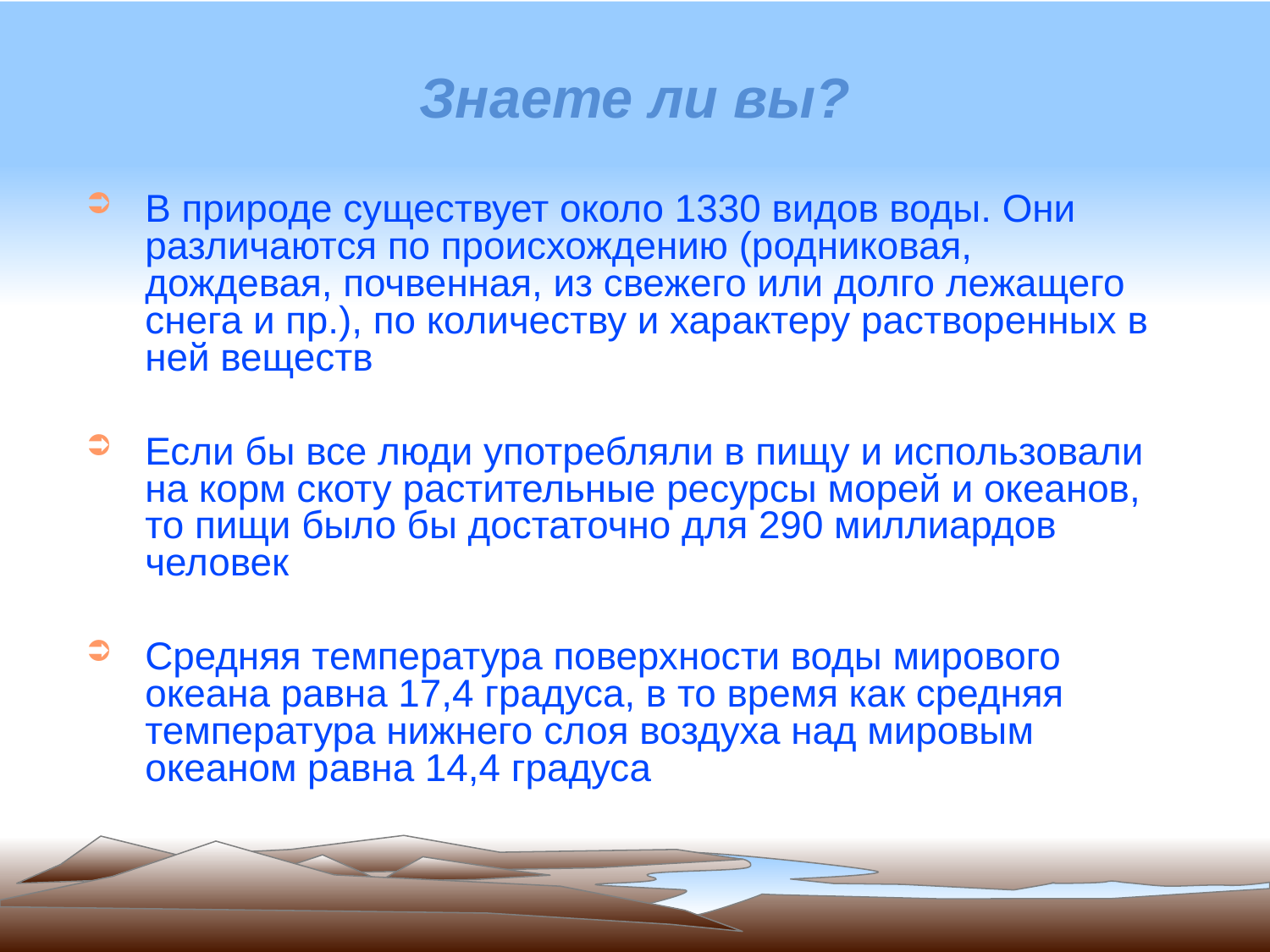

Знаете ли вы?
В природе существует около 1330 видов воды. Они различаются по происхождению (родниковая, дождевая, почвенная, из свежего или долго лежащего снега и пр.), по количеству и характеру растворенных в ней веществ

Если бы все люди употребляли в пищу и использовали на корм скоту растительные ресурсы морей и океанов, то пищи было бы достаточно для 290 миллиардов человек

Средняя температура поверхности воды мирового океана равна 17,4 градуса, в то время как средняя температура нижнего слоя воздуха над мировым океаном равна 14,4 градуса